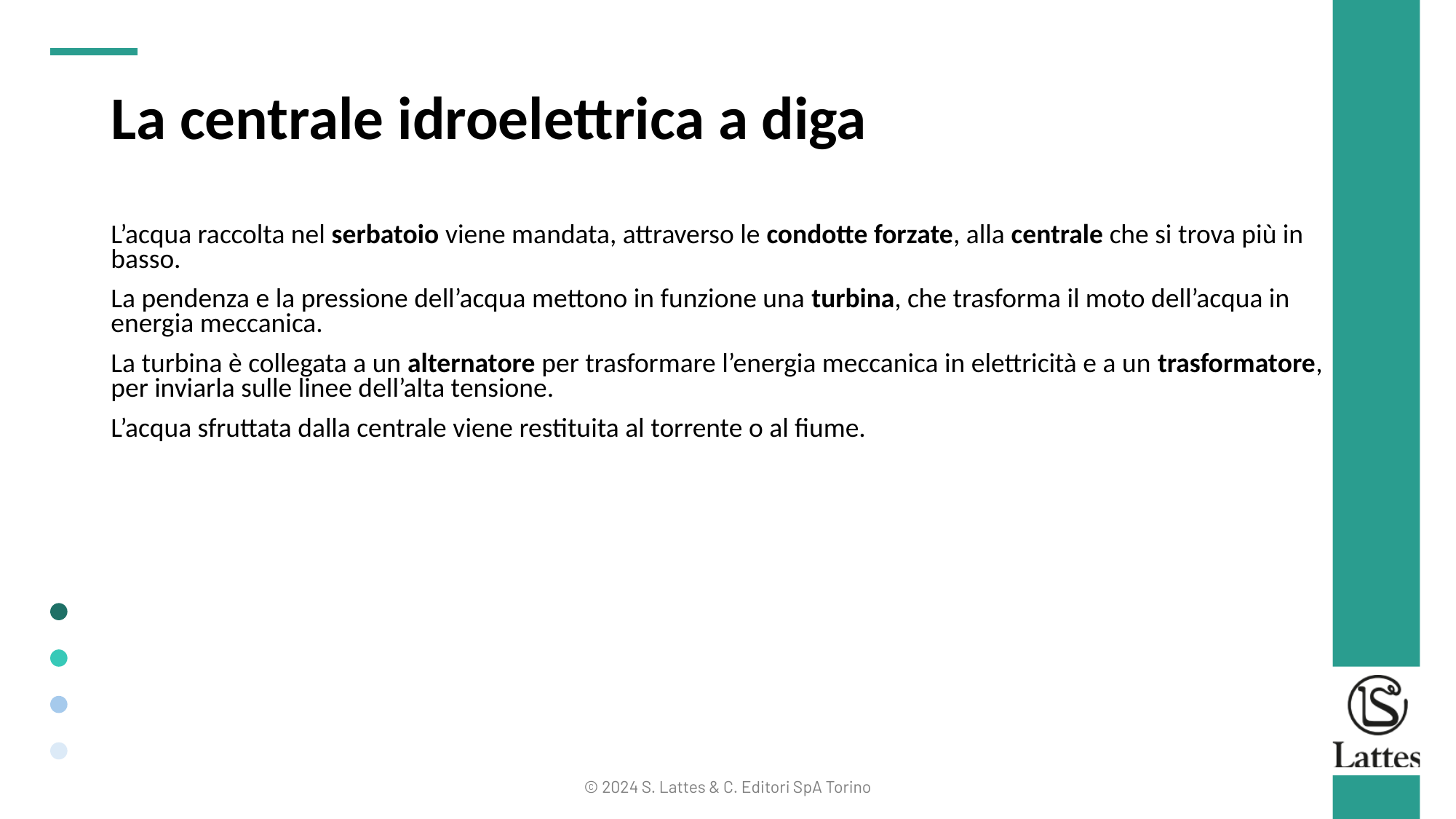

La centrale idroelettrica a diga
L’acqua raccolta nel serbatoio viene mandata, attraverso le condotte forzate, alla centrale che si trova più in basso.
La pendenza e la pressione dell’acqua mettono in funzione una turbina, che trasforma il moto dell’acqua in energia meccanica.
La turbina è collegata a un alternatore per trasformare l’energia meccanica in elettricità e a un trasformatore, per inviarla sulle linee dell’alta tensione.
L’acqua sfruttata dalla centrale viene restituita al torrente o al fiume.